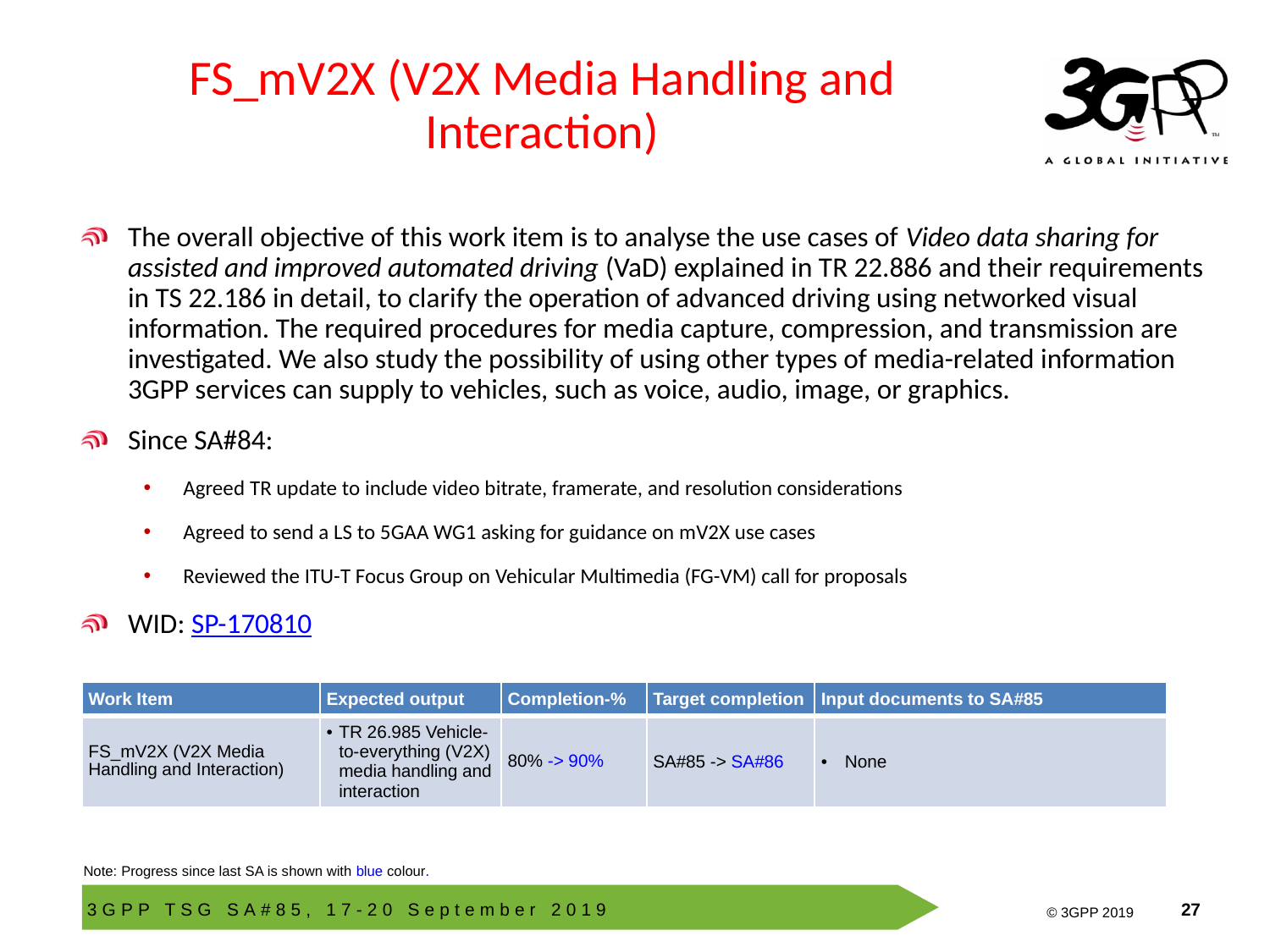

# FS_mV2X (V2X Media Handling and Interaction)
The overall objective of this work item is to analyse the use cases of Video data sharing for assisted and improved automated driving (VaD) explained in TR 22.886 and their requirements in TS 22.186 in detail, to clarify the operation of advanced driving using networked visual information. The required procedures for media capture, compression, and transmission are investigated. We also study the possibility of using other types of media-related information 3GPP services can supply to vehicles, such as voice, audio, image, or graphics.
Since SA#84:
Agreed TR update to include video bitrate, framerate, and resolution considerations
Agreed to send a LS to 5GAA WG1 asking for guidance on mV2X use cases
Reviewed the ITU-T Focus Group on Vehicular Multimedia (FG-VM) call for proposals
WID: SP-170810
| Work Item | Expected output | Completion-% | Target completion | Input documents to SA#85 |
| --- | --- | --- | --- | --- |
| FS\_mV2X (V2X Media Handling and Interaction) | TR 26.985 Vehicle-to-everything (V2X) media handling and interaction | 80% -> 90% | SA#85 -> SA#86 | None |
Note: Progress since last SA is shown with blue colour.